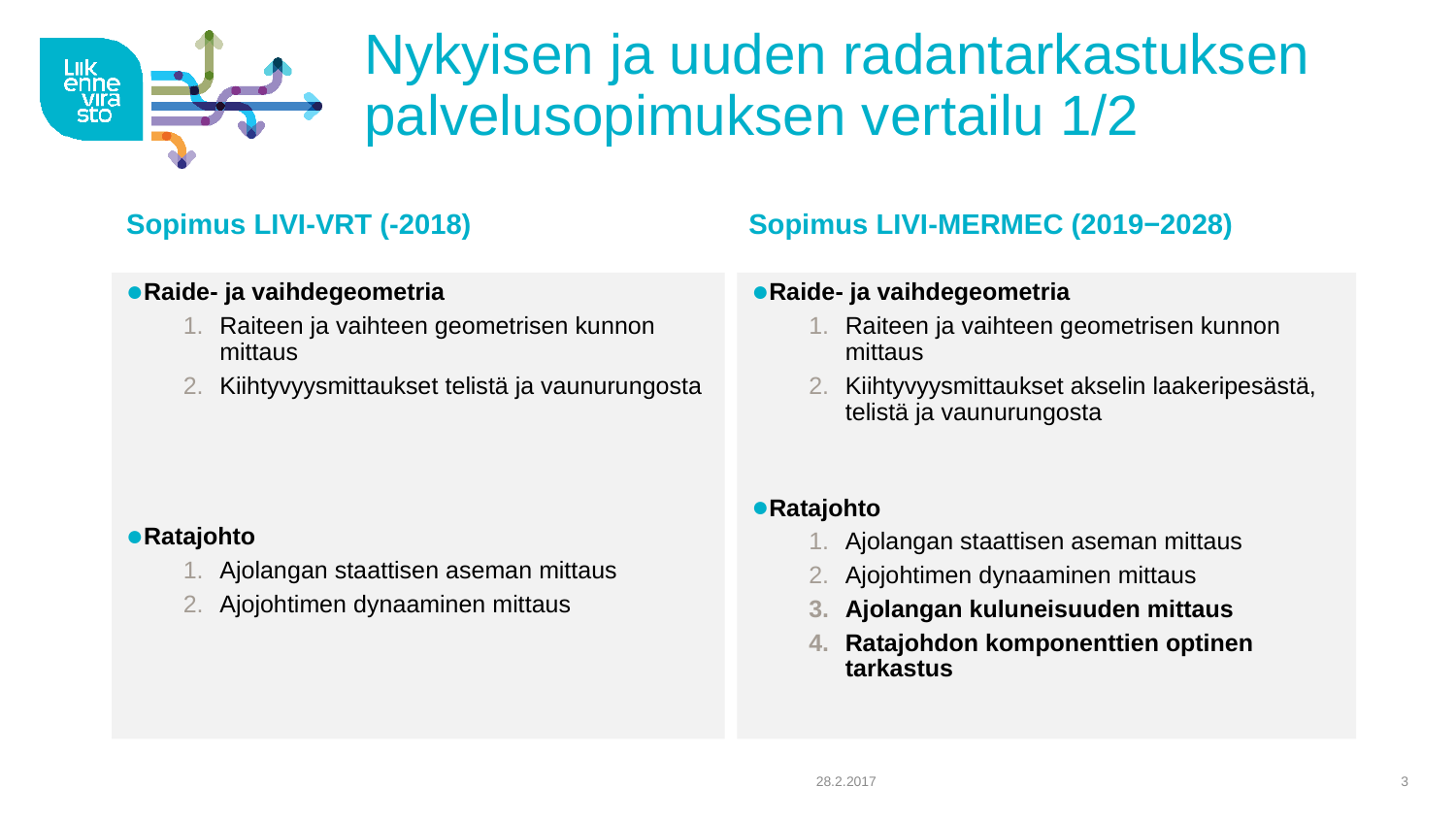

# Nykyisen ja uuden radantarkastuksen palvelusopimuksen vertailu 1/2
Sopimus LIVI-VRT (-2018)
Sopimus LIVI-MERMEC (2019−2028)
Raide- ja vaihdegeometria
Raiteen ja vaihteen geometrisen kunnon mittaus
Kiihtyvyysmittaukset telistä ja vaunurungosta

Ratajohto
Ajolangan staattisen aseman mittaus
Ajojohtimen dynaaminen mittaus

Raide- ja vaihdegeometria
Raiteen ja vaihteen geometrisen kunnon mittaus
Kiihtyvyysmittaukset akselin laakeripesästä, telistä ja vaunurungosta

Ratajohto
Ajolangan staattisen aseman mittaus
Ajojohtimen dynaaminen mittaus
Ajolangan kuluneisuuden mittaus
Ratajohdon komponenttien optinen tarkastus

28.2.2017

3